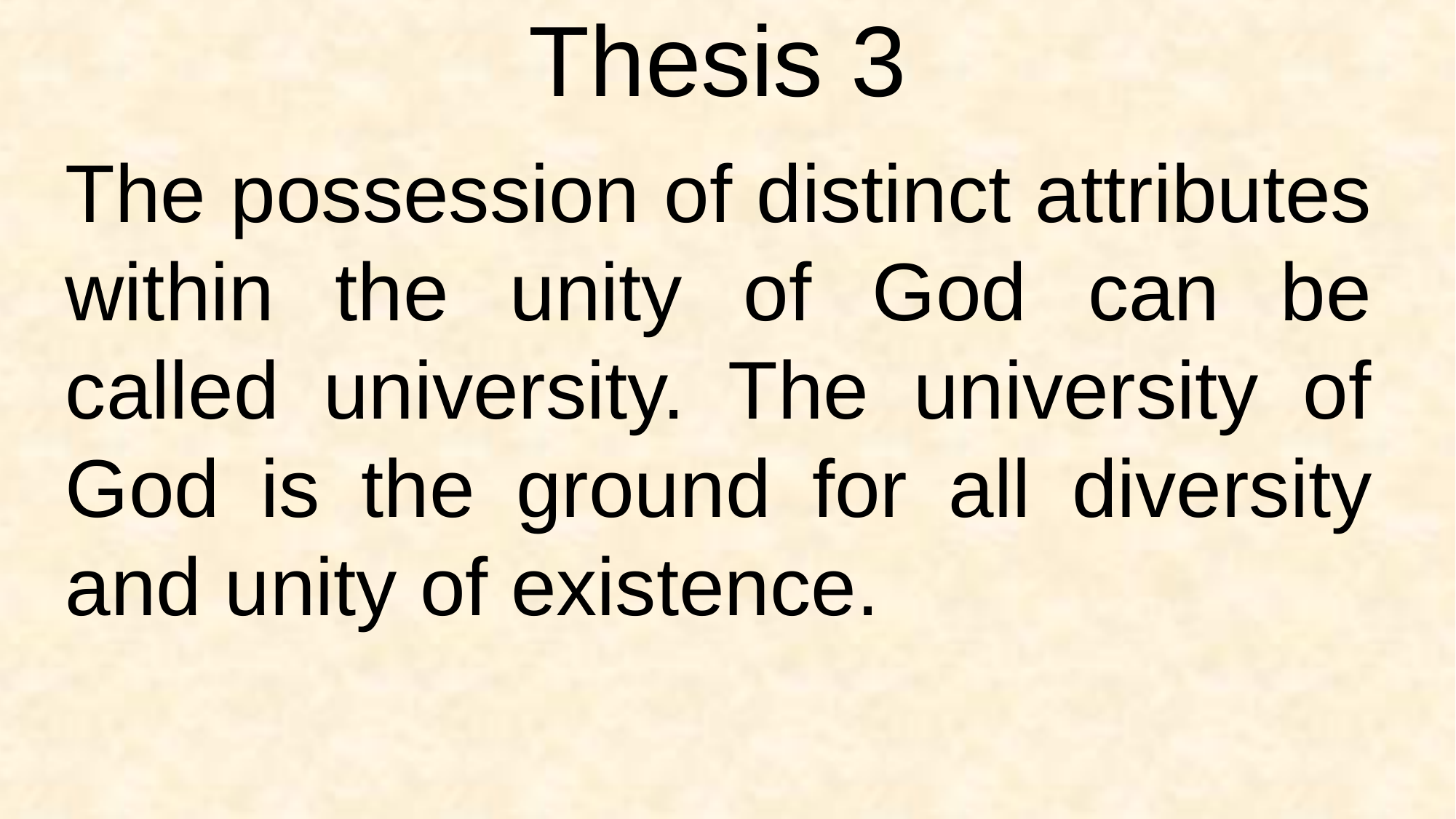

Thesis 3
The possession of distinct attributes within the unity of God can be called university. The university of God is the ground for all diversity and unity of existence.